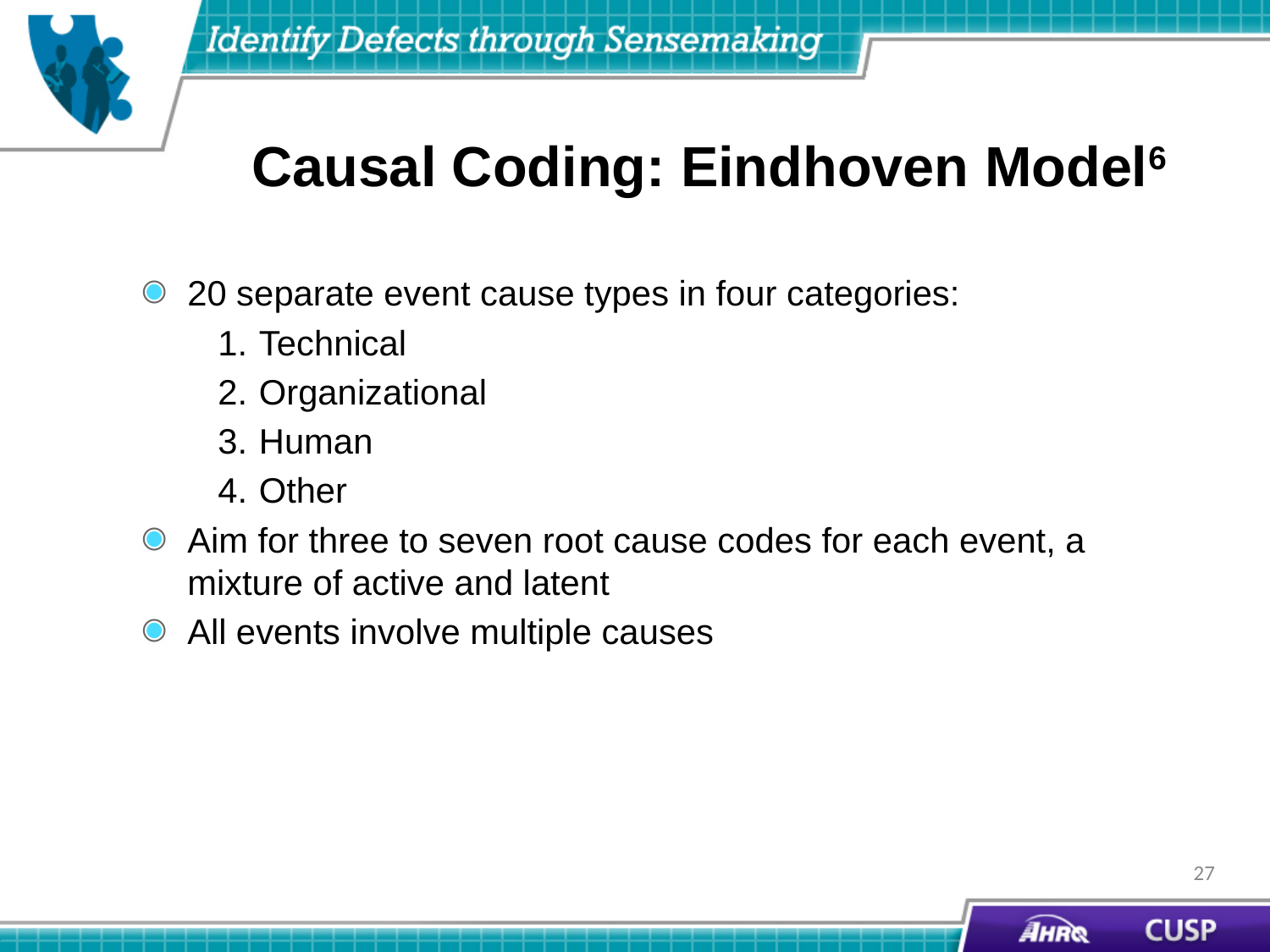

# Causal Coding: Eindhoven Model6
20 separate event cause types in four categories:
Technical
Organizational
Human
Other
Aim for three to seven root cause codes for each event, a mixture of active and latent
All events involve multiple causes

27